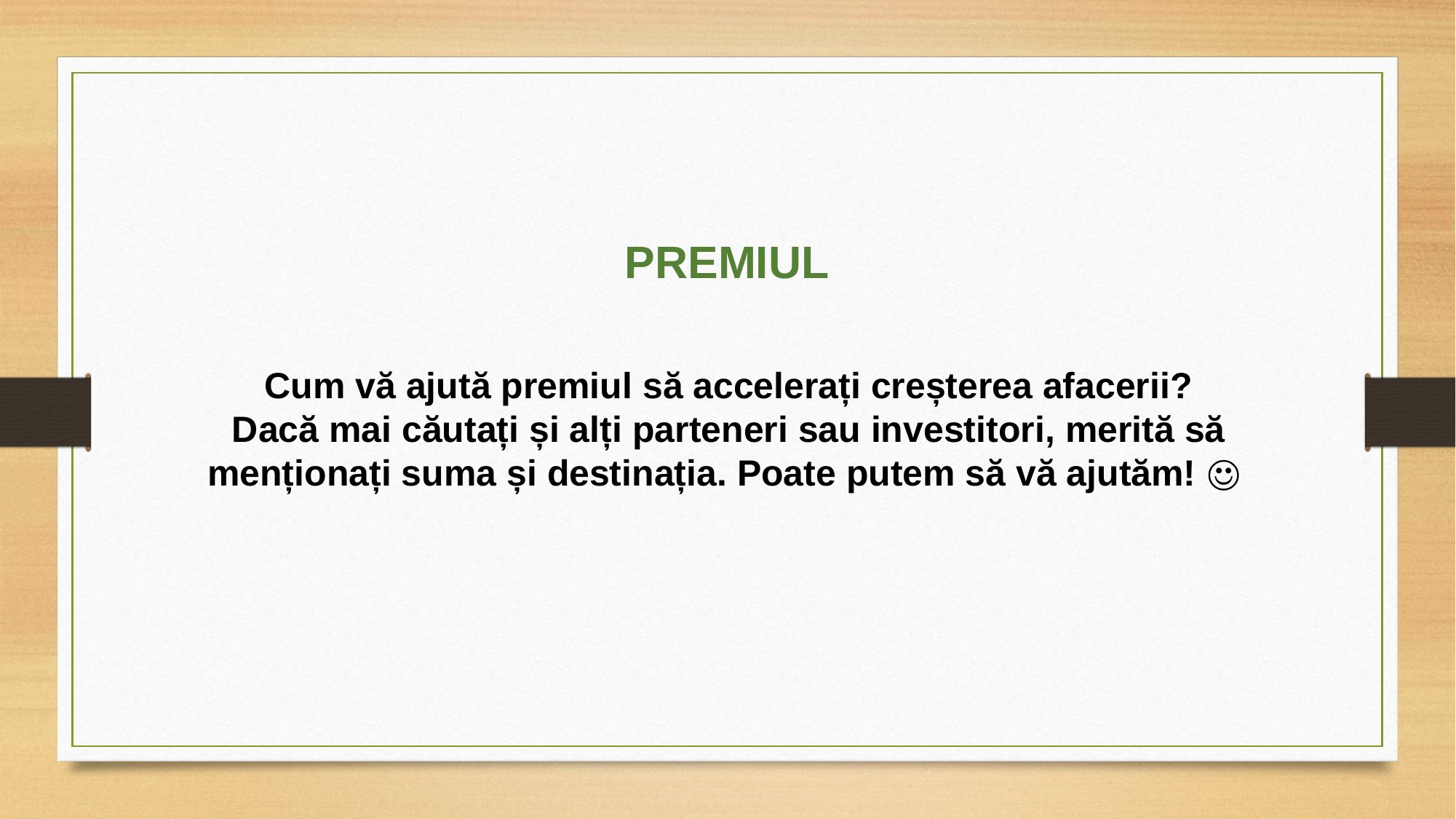

PREMIUL
Cum vă ajută premiul să accelerați creșterea afacerii?
Dacă mai căutați și alți parteneri sau investitori, merită să menționați suma și destinația. Poate putem să vă ajutăm! ☺